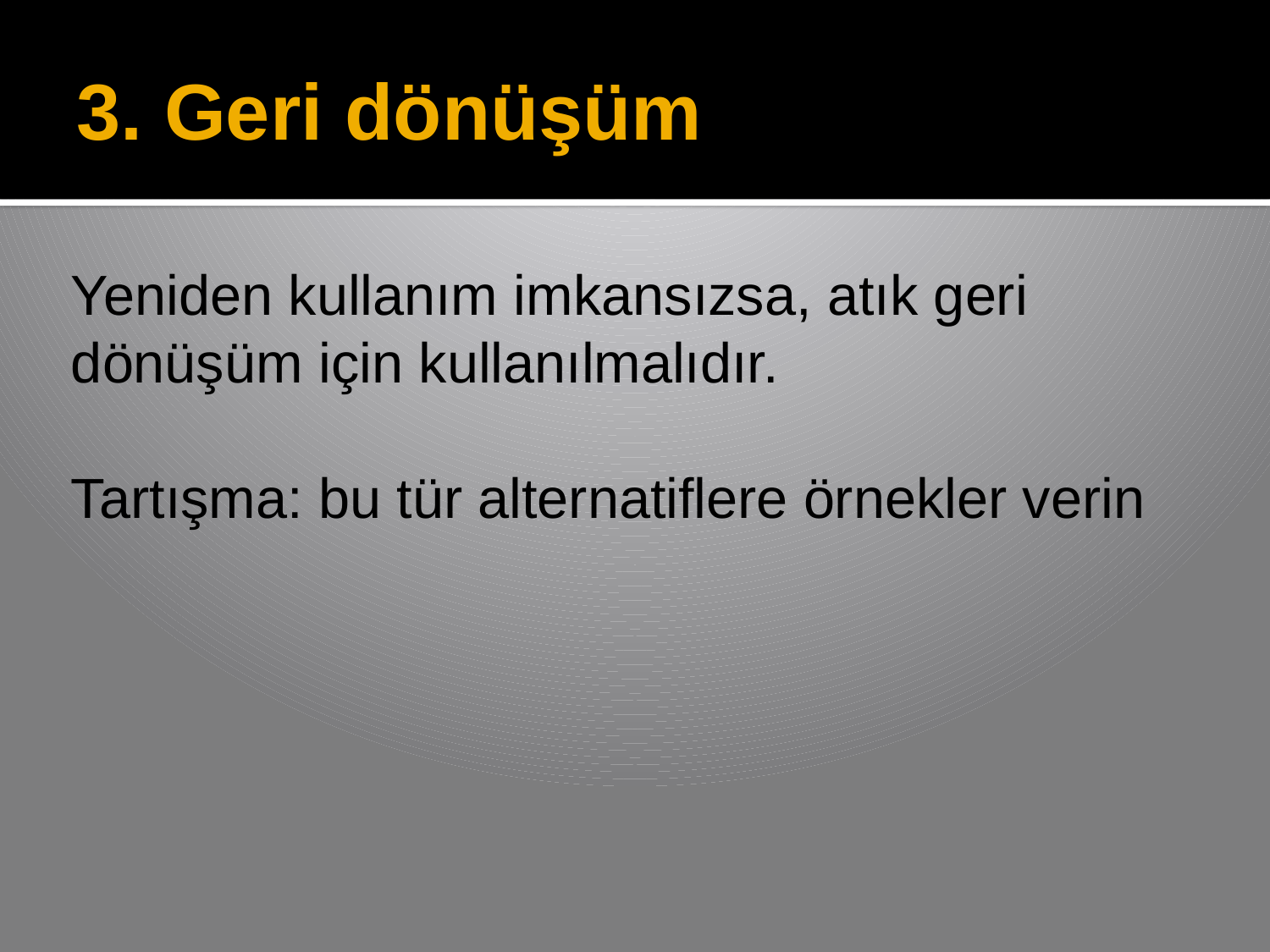

# 3. Geri dönüşüm
Yeniden kullanım imkansızsa, atık geri dönüşüm için kullanılmalıdır.

Tartışma: bu tür alternatiflere örnekler verin